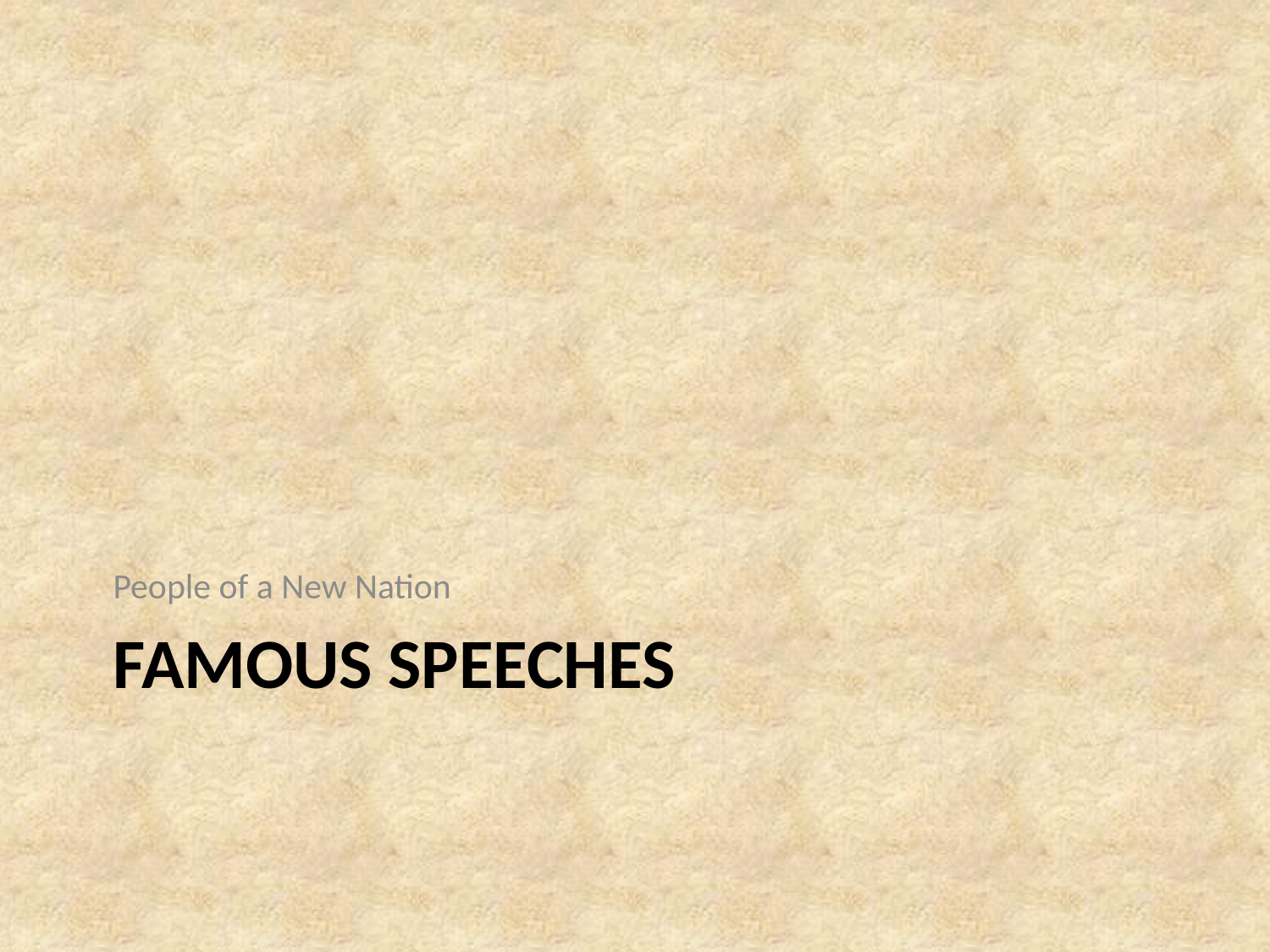

People of a New Nation
# Famous Speeches